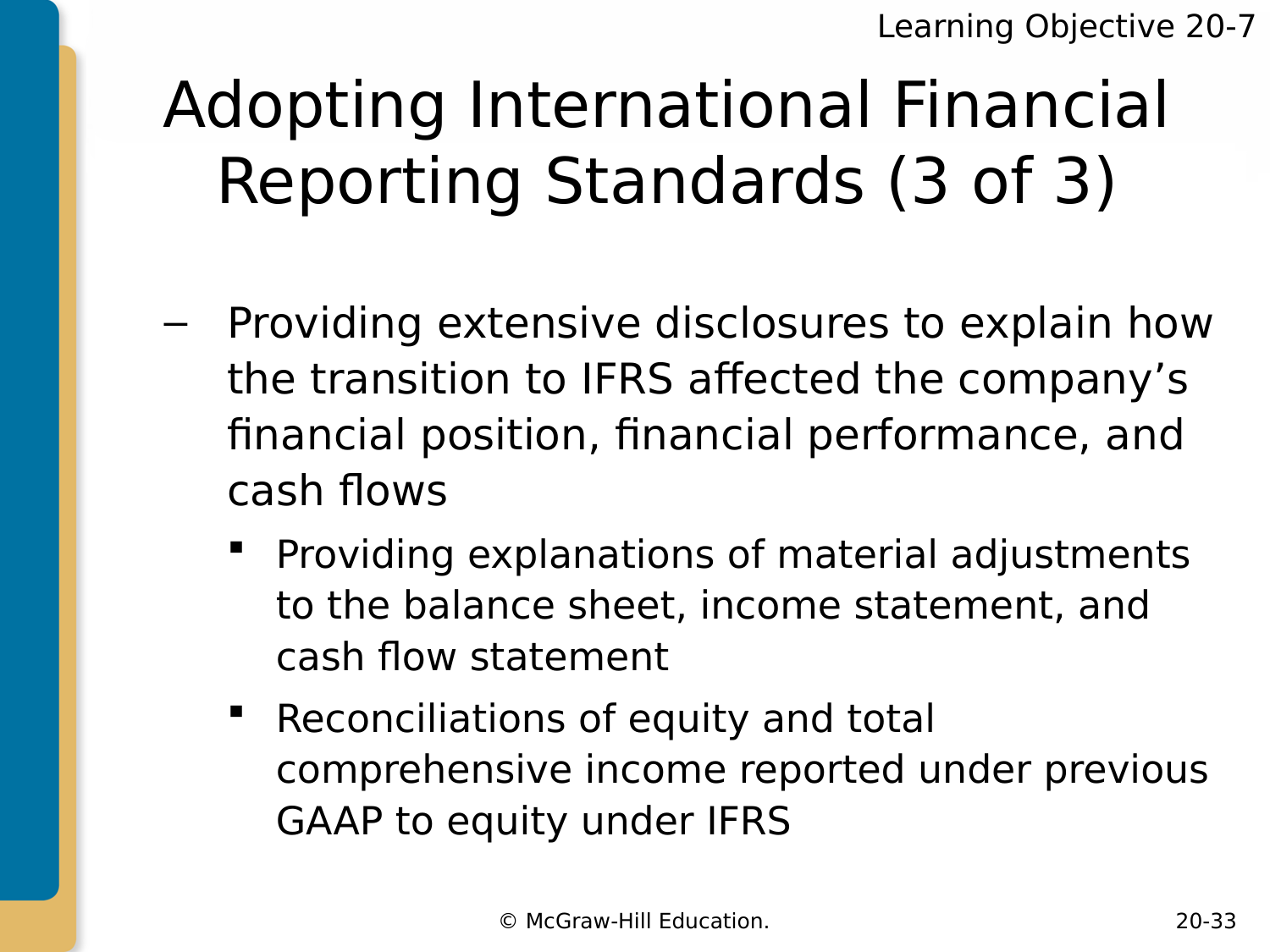

Learning Objective 20-7
# Adopting International Financial Reporting Standards (3 of 3)
Providing extensive disclosures to explain how the transition to IFRS affected the company’s financial position, financial performance, and cash flows
Providing explanations of material adjustments to the balance sheet, income statement, and cash flow statement
Reconciliations of equity and total comprehensive income reported under previous GAAP to equity under IFRS